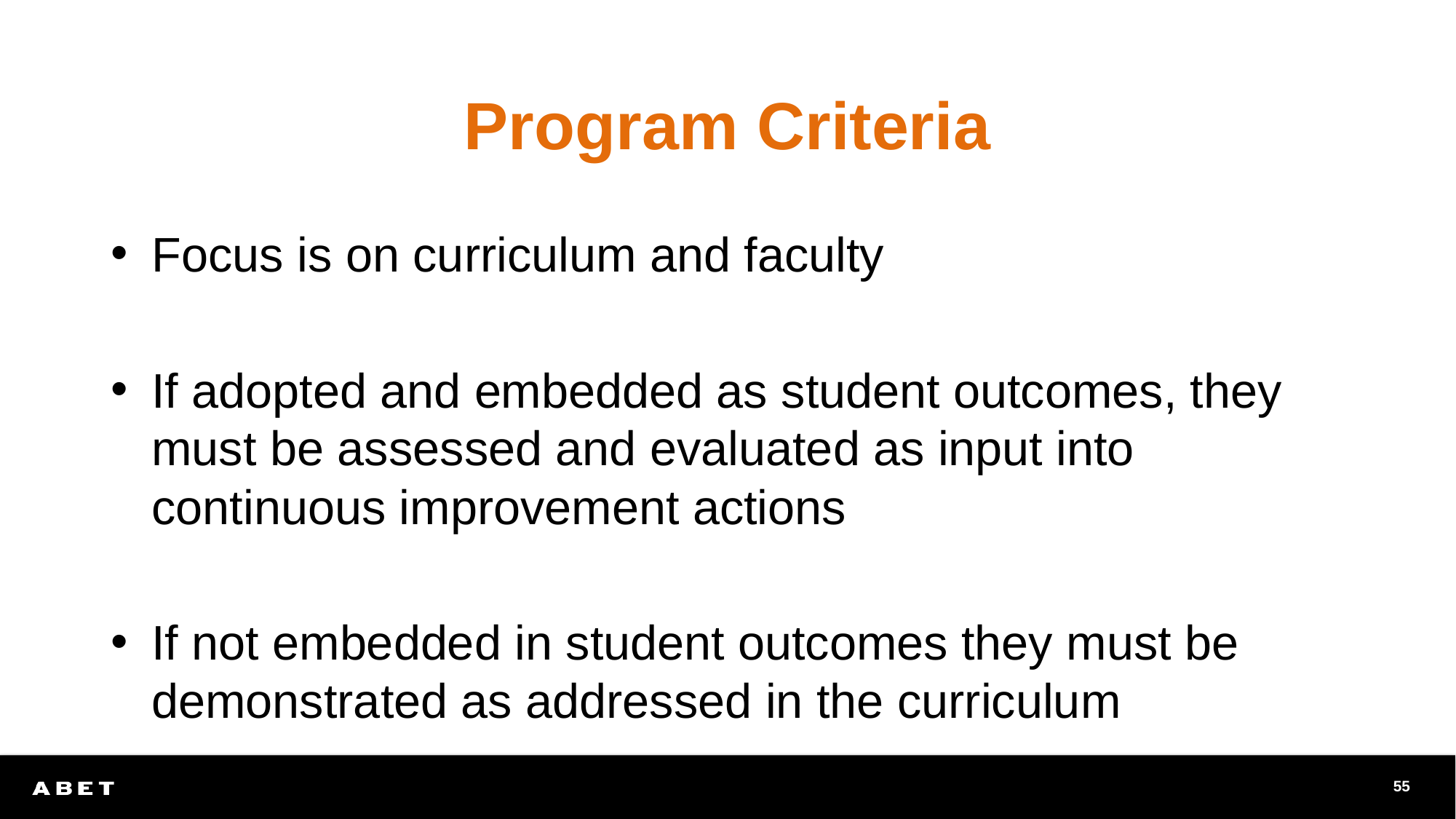

# Program Criteria
Focus is on curriculum and faculty

If adopted and embedded as student outcomes, they must be assessed and evaluated as input into continuous improvement actions

If not embedded in student outcomes they must be demonstrated as addressed in the curriculum